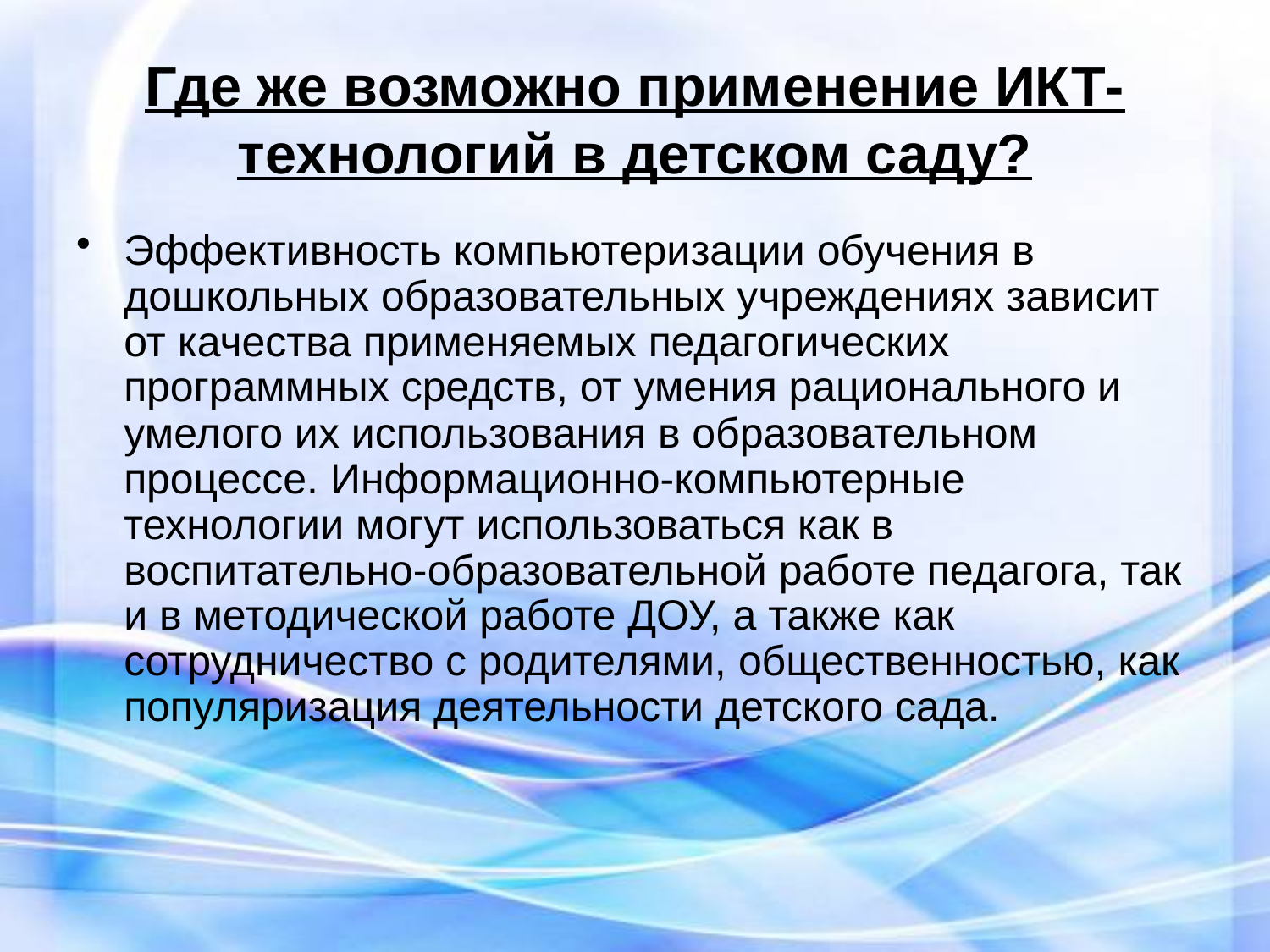

# Где же возможно применение ИКТ-технологий в детском саду?
Эффективность компьютеризации обучения в дошкольных образовательных учреждениях зависит от качества применяемых педагогических программных средств, от умения рационального и умелого их использования в образовательном процессе. Информационно-компьютерные технологии могут использоваться как в воспитательно-образовательной работе педагога, так и в методической работе ДОУ, а также как сотрудничество с родителями, общественностью, как популяризация деятельности детского сада.